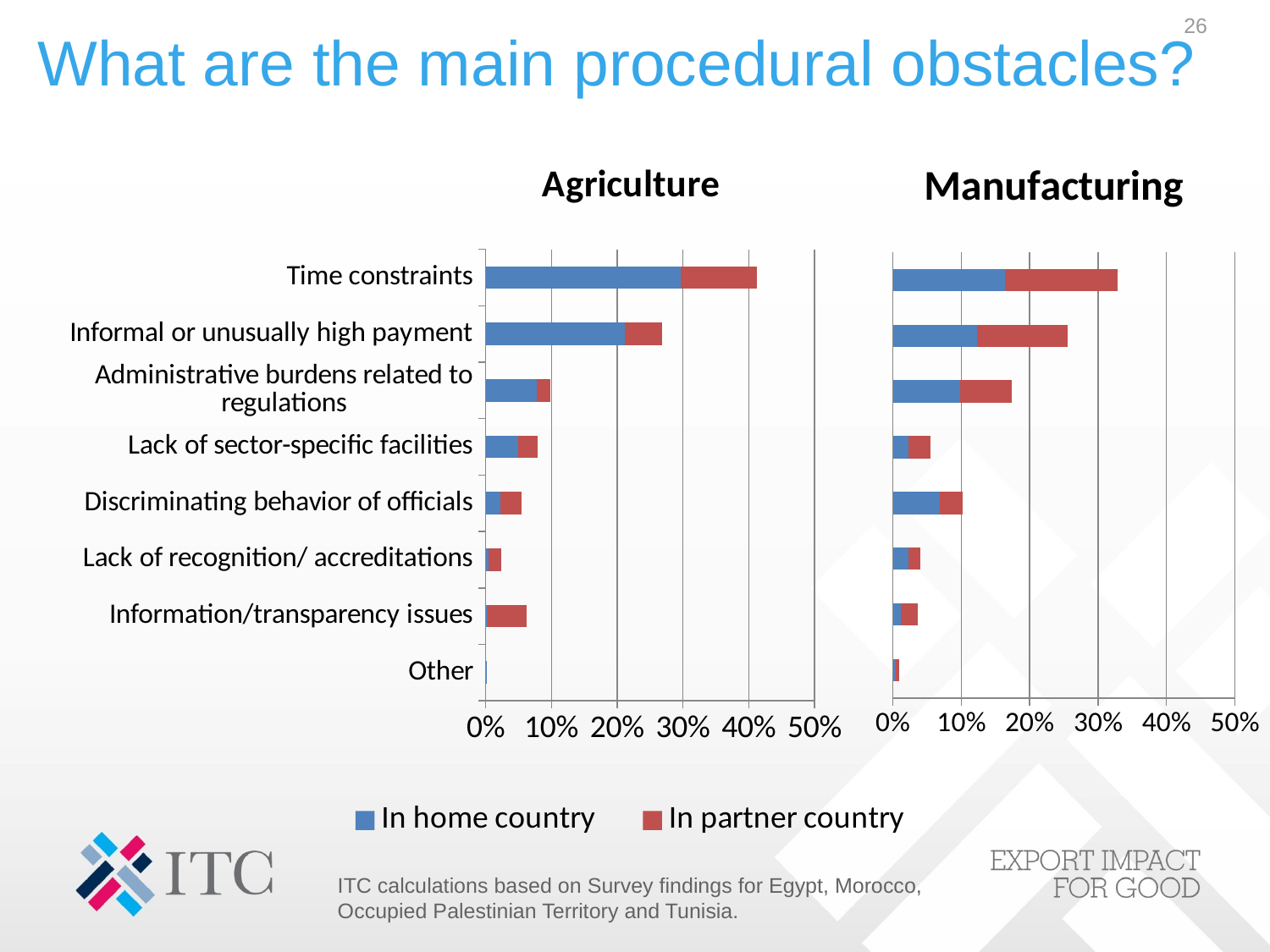

26
# What are the main procedural obstacles?

### Chart: Manufacturing

| Category | In home country | In partner country |
|---|---|---|
| Other | 0.003780718336483932 | 0.005671077504725898 |
| Information/transparency issues | 0.011342155009451797 | 0.024574669187145556 |
| Lack of recognition/ accreditations | 0.022684310018903593 | 0.017013232514177693 |
| Discriminating behavior of officials | 0.06805293005671077 | 0.034026465028355386 |
| Lack of sector-specific facilities | 0.022684310018903593 | 0.03213610586011342 |
| Administrative burdens related to regulations | 0.09829867674858223 | 0.07561436672967864 |
| Informal or unusually high payment | 0.12287334593572778 | 0.1323251417769376 |
| Time constraints | 0.16446124763705103 | 0.16446124763705103 |

### Chart: Agriculture

| Category | In home country | In partner country |
|---|---|---|
| Other | 0.0015873015873015873 | 0.0 |
| Information/transparency issues | 0.0031746031746031746 | 0.05873015873015873 |
| Lack of recognition/ accreditations | 0.004761904761904762 | 0.01904761904761905 |
| Discriminating behavior of officials | 0.022222222222222223 | 0.031746031746031744 |
| Lack of sector-specific facilities | 0.049206349206349205 | 0.03015873015873016 |
| Administrative burdens related to regulations | 0.07777777777777778 | 0.020634920634920634 |
| Informal or unusually high payment | 0.2111111111111111 | 0.05714285714285714 |
| Time constraints | 0.2968253968253968 | 0.11587301587301588 |
ITC calculations based on Survey findings for Egypt, Morocco, Occupied Palestinian Territory and Tunisia.